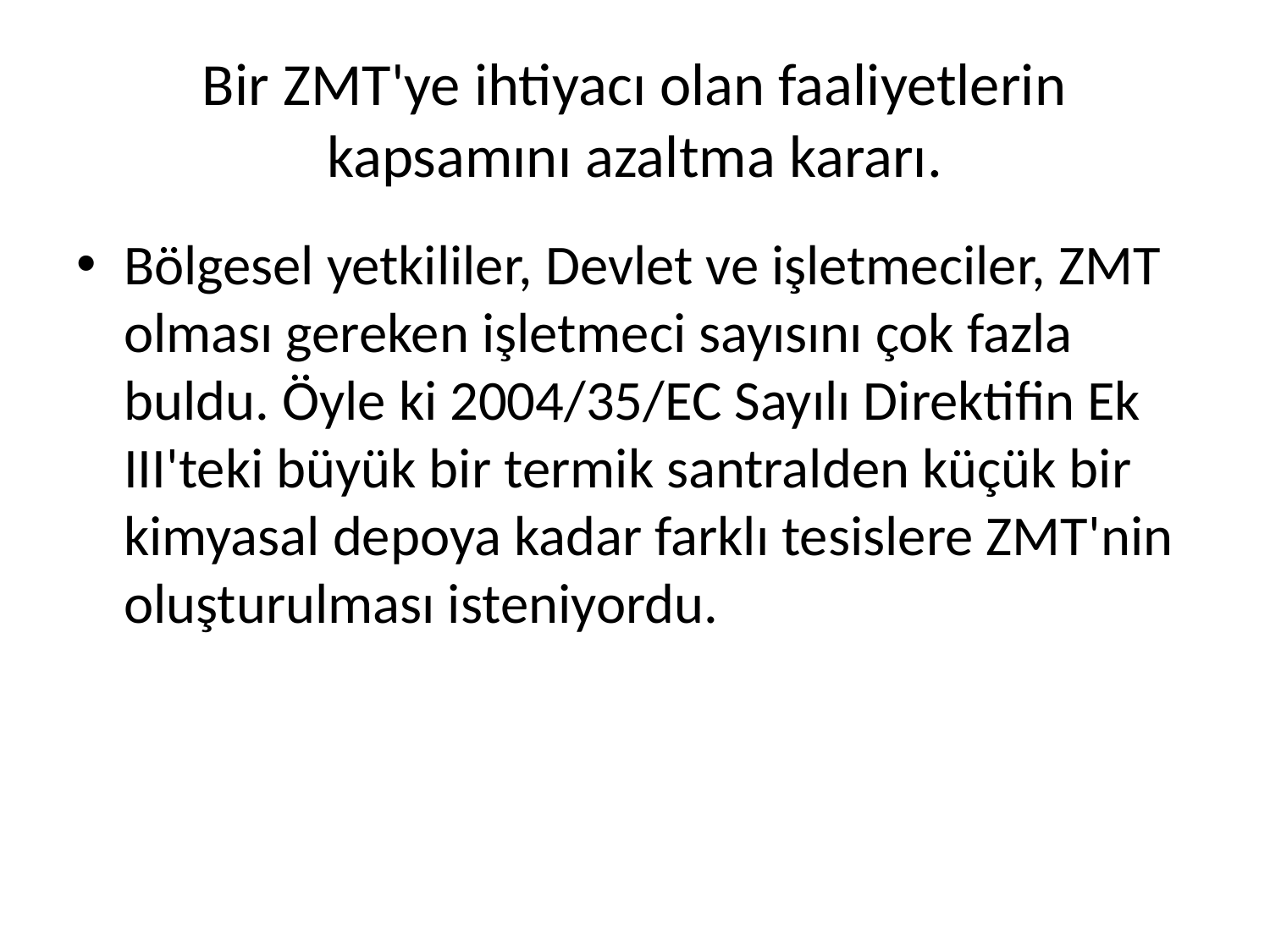

# Bir ZMT'ye ihtiyacı olan faaliyetlerin kapsamını azaltma kararı.
Bölgesel yetkililer, Devlet ve işletmeciler, ZMT olması gereken işletmeci sayısını çok fazla  buldu. Öyle ki 2004/35/EC Sayılı Direktifin Ek III'teki büyük bir termik santralden küçük bir kimyasal depoya kadar farklı tesislere ZMT'nin oluşturulması isteniyordu.